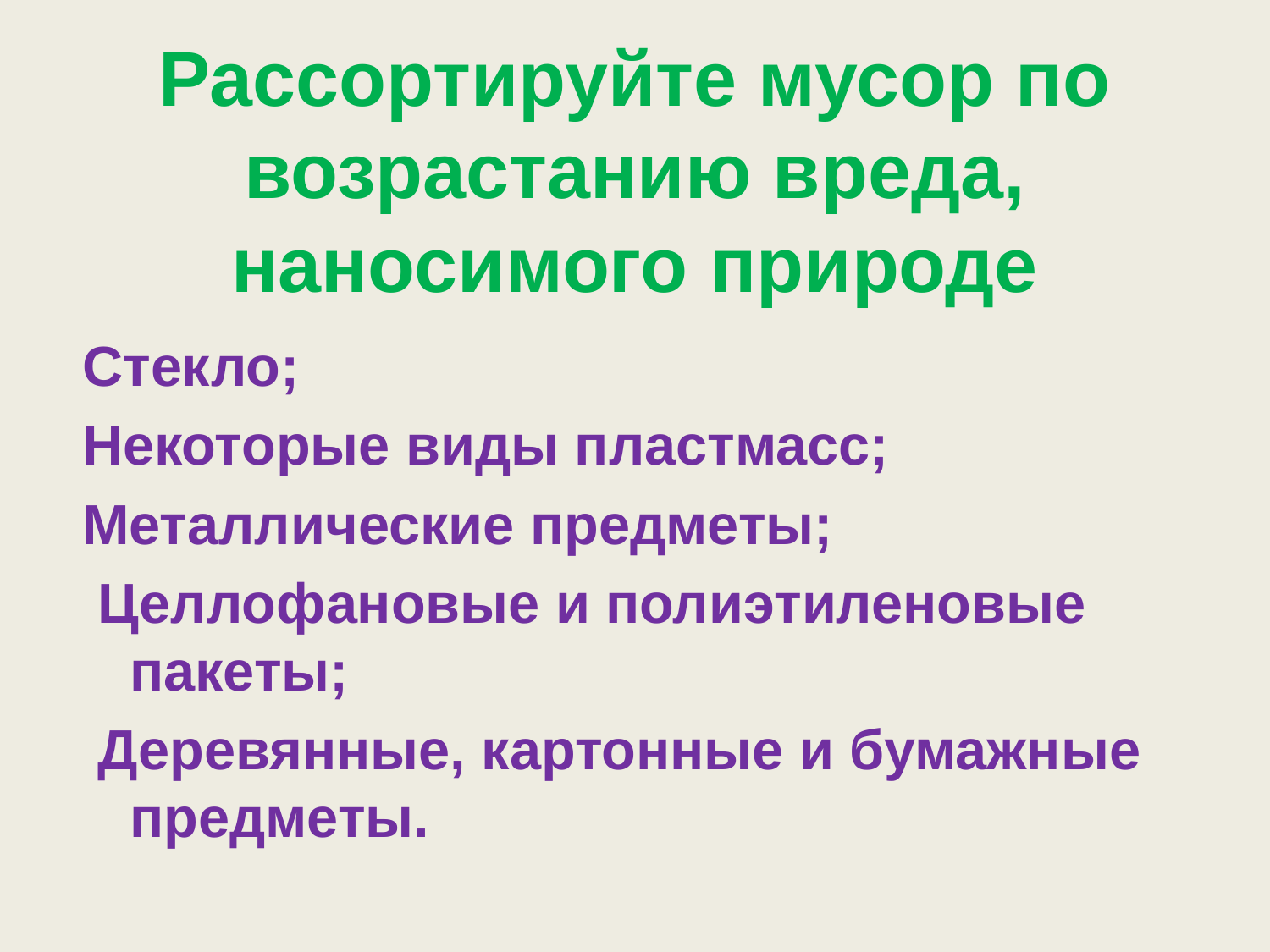

# Рассортируйте мусор по возрастанию вреда, наносимого природе
Стекло;
Некоторые виды пластмасс;
Металлические предметы;
 Целлофановые и полиэтиленовые пакеты;
 Деревянные, картонные и бумажные предметы.